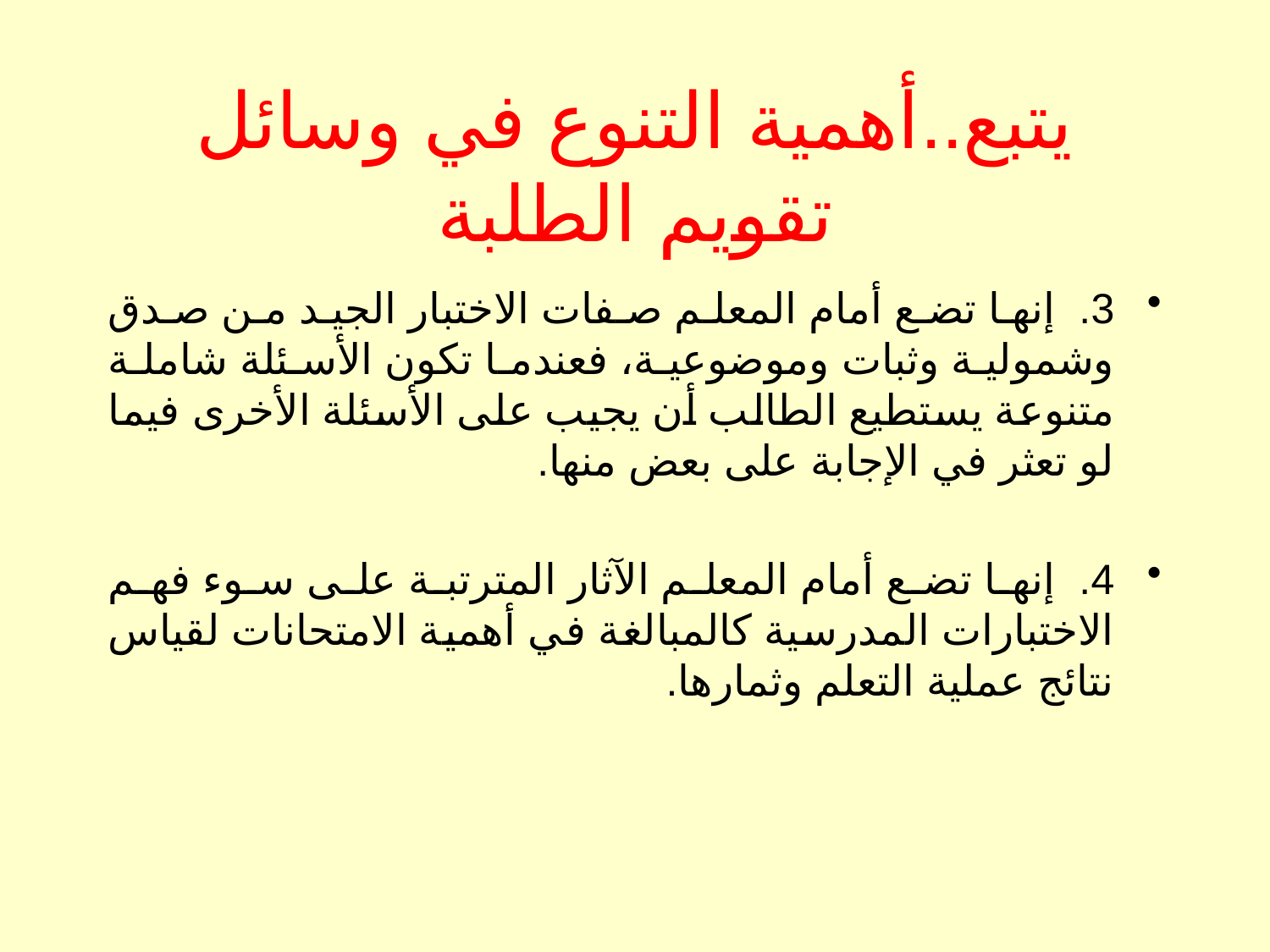

# يتبع..أهمية التنوع في وسائل تقويم الطلبة
3.  إنها تضع أمام المعلم صفات الاختبار الجيد من صدق وشمولية وثبات وموضوعية، فعندما تكون الأسئلة شاملة متنوعة يستطيع الطالب أن يجيب على الأسئلة الأخرى فيما لو تعثر في الإجابة على بعض منها.

4.  إنها تضع أمام المعلم الآثار المترتبة على سوء فهم الاختبارات المدرسية كالمبالغة في أهمية الامتحانات لقياس نتائج عملية التعلم وثمارها.